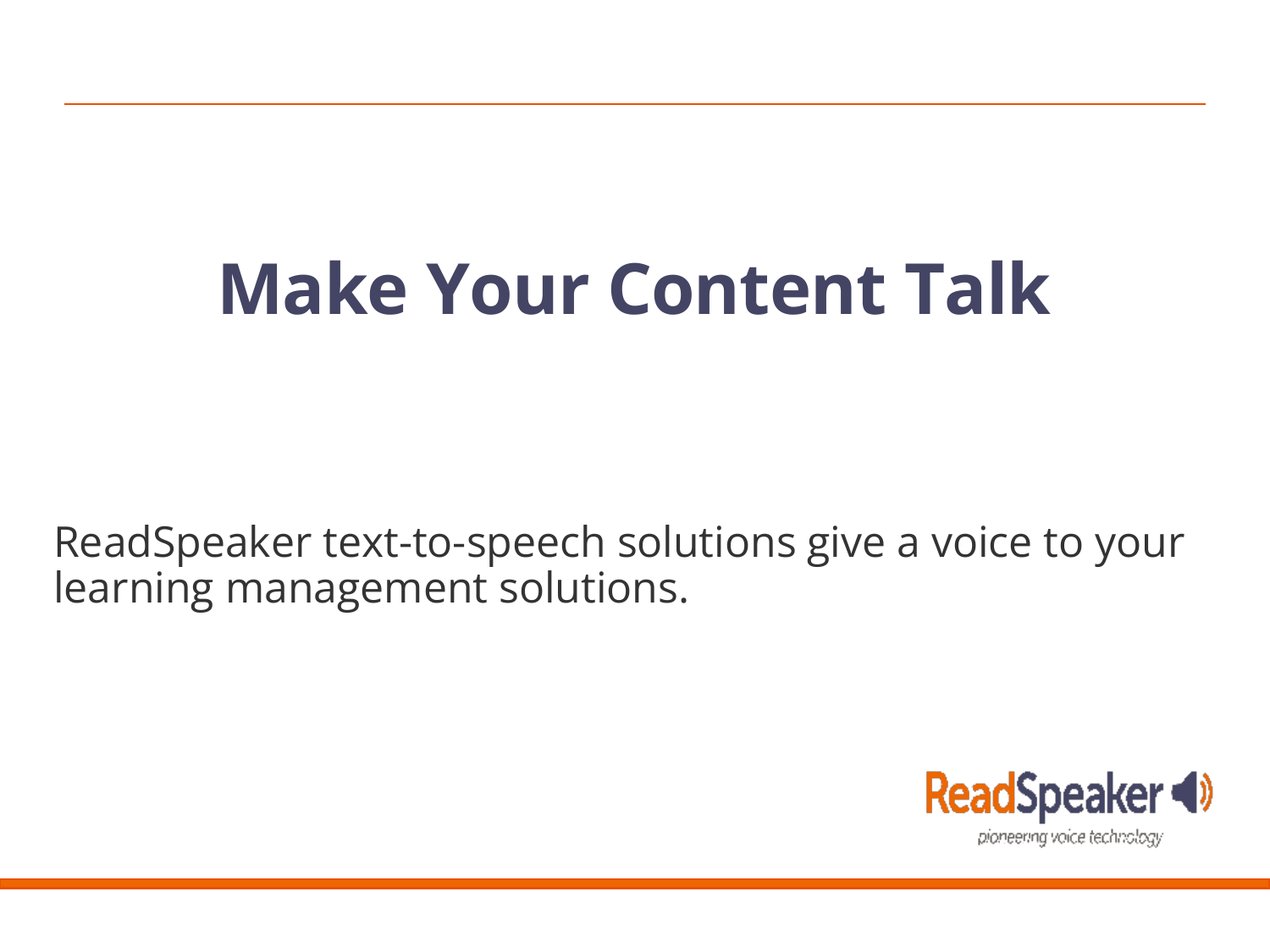

Make Your Content Talk
ReadSpeaker text-to-speech solutions give a voice to your learning management solutions.